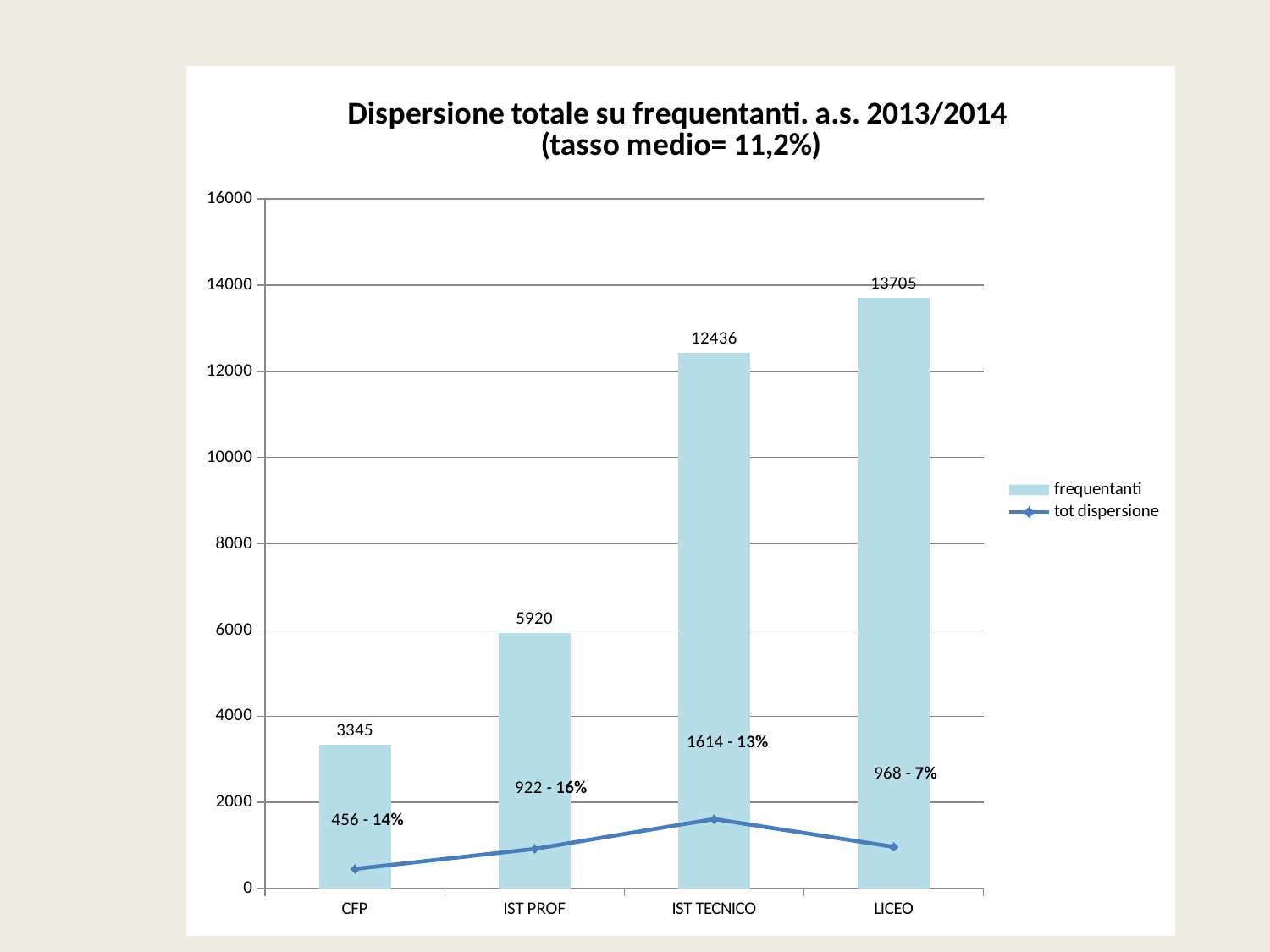

### Chart: Dispersione totale su frequentanti. a.s. 2013/2014
(tasso medio= 11,2%)

| Category | frequentanti | tot dispersione |
|---|---|---|
| CFP | 3345.0 | 456.0 |
| IST PROF | 5920.0 | 922.0 |
| IST TECNICO | 12436.0 | 1614.0 |
| LICEO | 13705.0 | 968.0 |
XXXXXXX